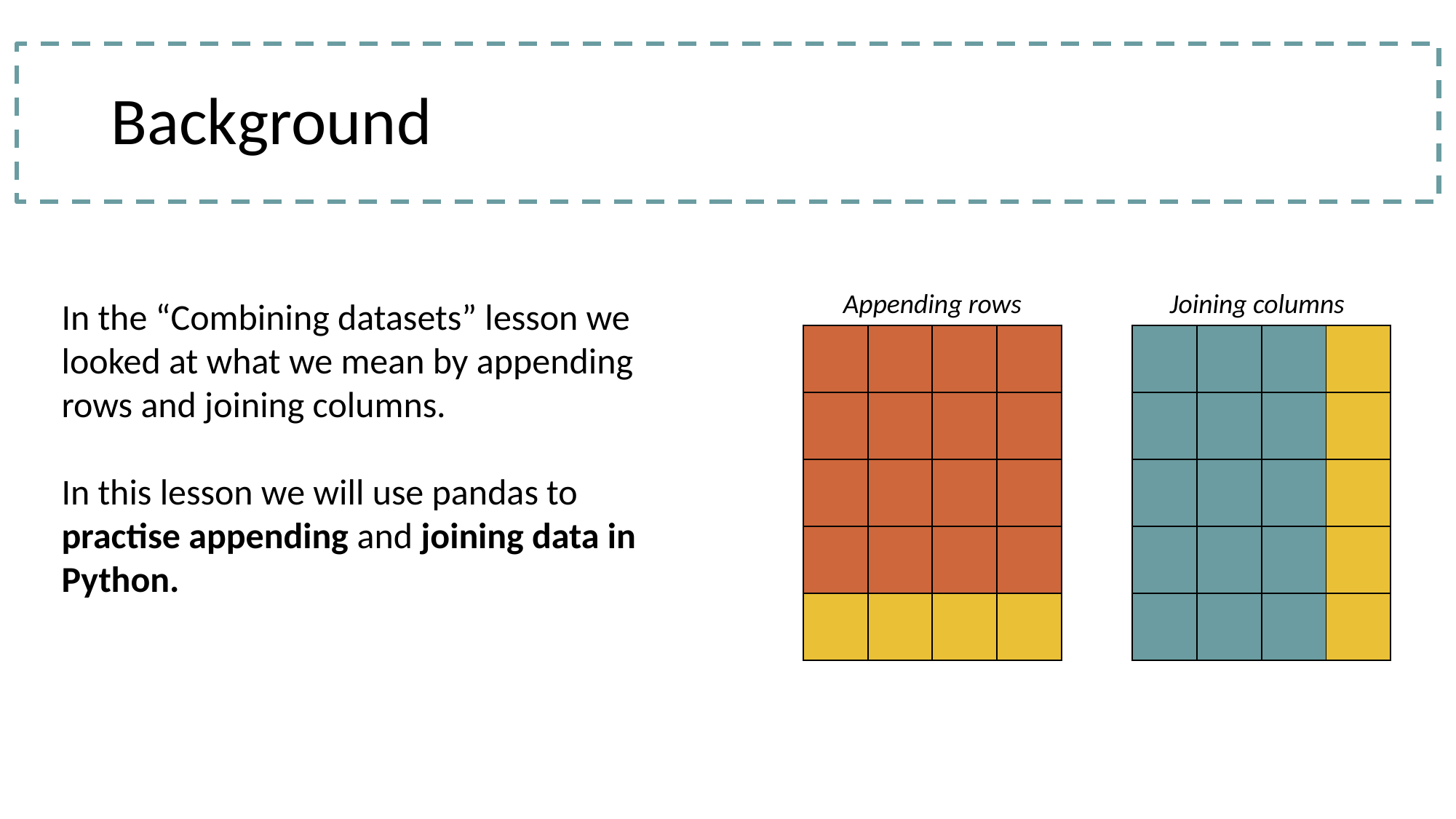

# Background
Appending rows
Joining columns
In the “Combining datasets” lesson we looked at what we mean by appending rows and joining columns.

In this lesson we will use pandas to practise appending and joining data in Python.

|  |  |  |  |
| --- | --- | --- | --- |
|  |  |  |  |
|  |  |  |  |
|  |  |  |  |
|  |  |  |  |
|  |  |  |  |
| --- | --- | --- | --- |
|  |  |  |  |
|  |  |  |  |
|  |  |  |  |
|  |  |  |  |